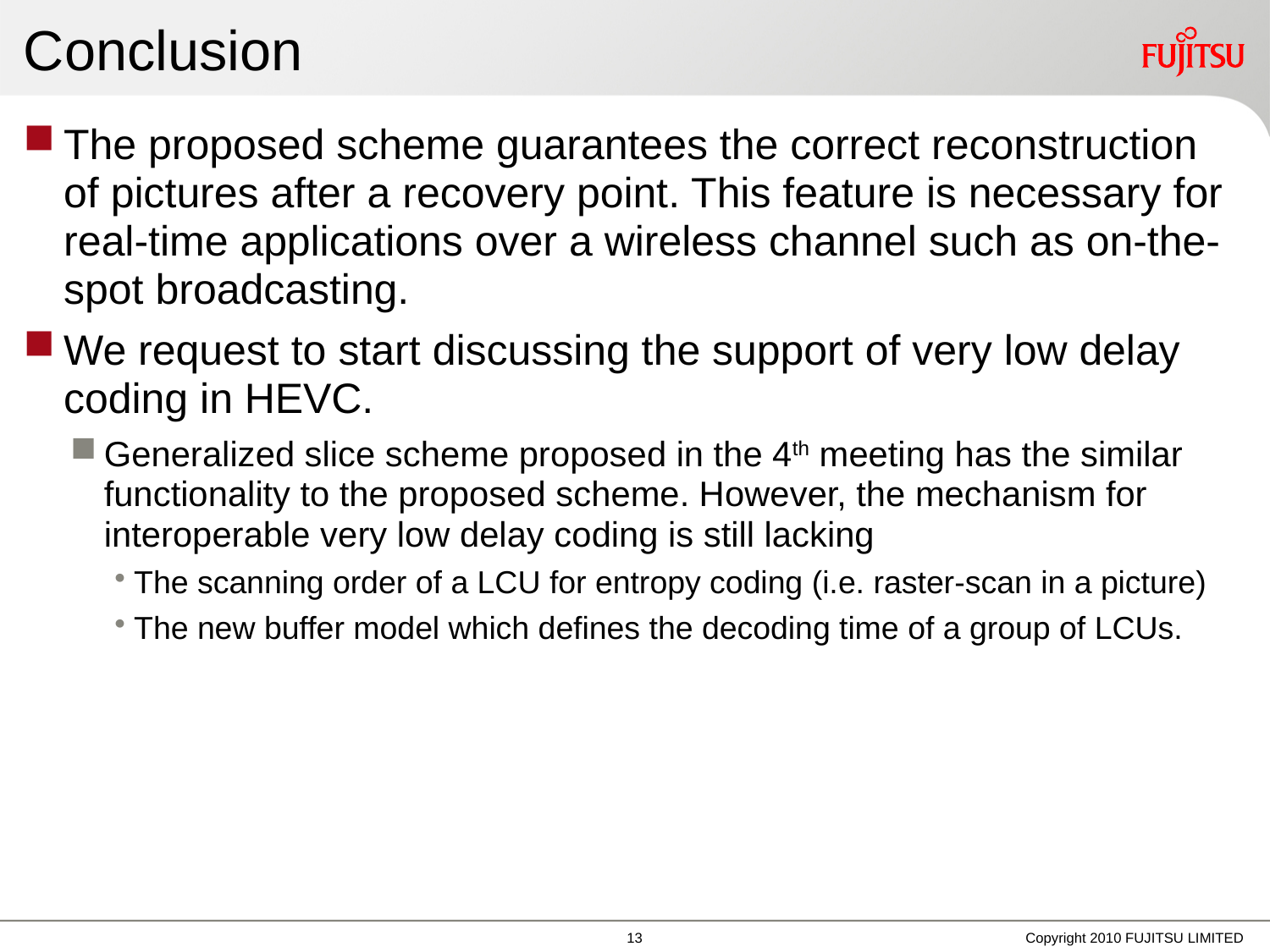

# Conclusion
The proposed scheme guarantees the correct reconstruction of pictures after a recovery point. This feature is necessary for real-time applications over a wireless channel such as on-the-spot broadcasting.
We request to start discussing the support of very low delay coding in HEVC.
Generalized slice scheme proposed in the 4th meeting has the similar functionality to the proposed scheme. However, the mechanism for interoperable very low delay coding is still lacking
The scanning order of a LCU for entropy coding (i.e. raster-scan in a picture)
The new buffer model which defines the decoding time of a group of LCUs.

13
Copyright 2010 FUJITSU LIMITED